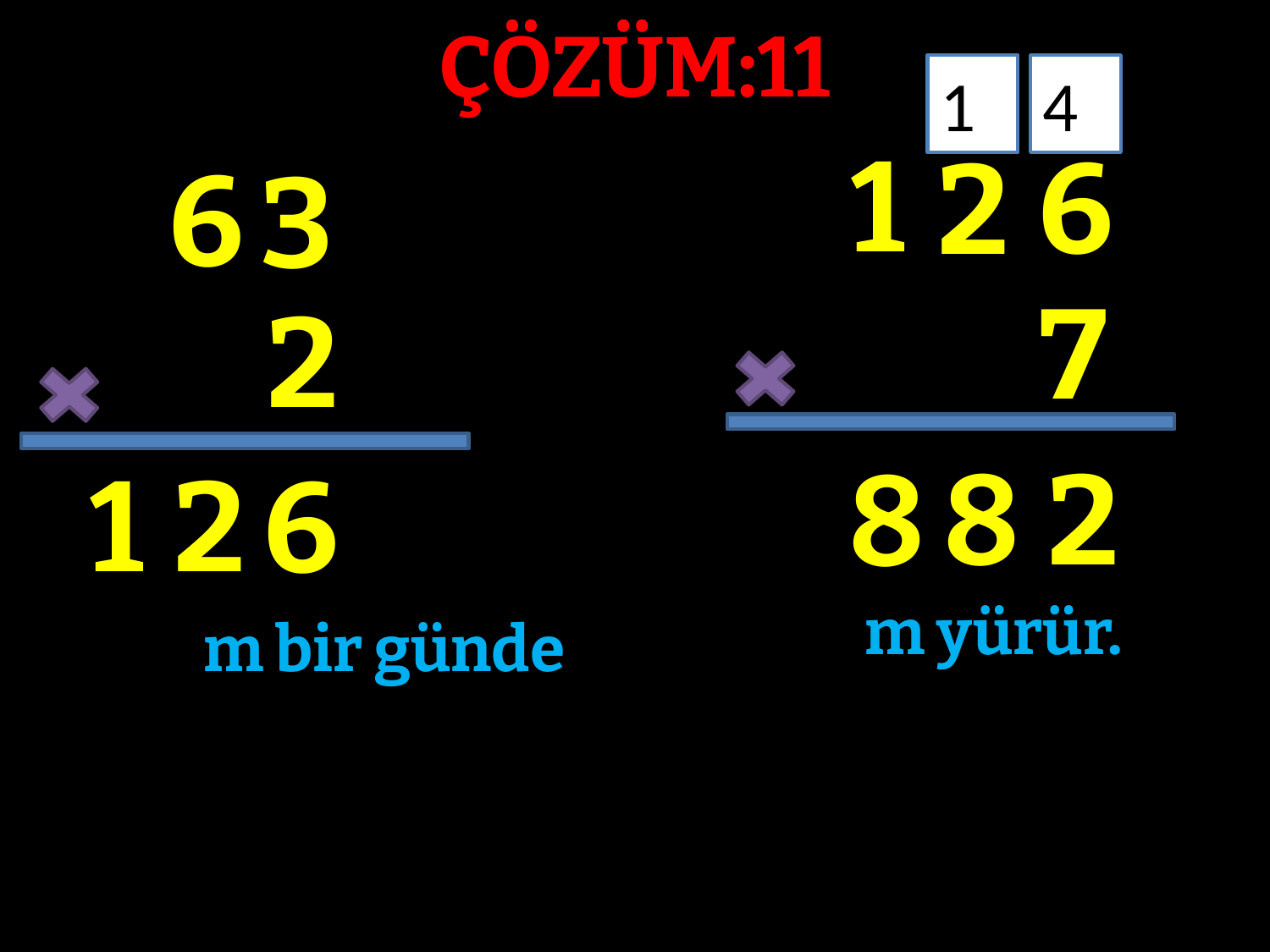

ÇÖZÜM:11
#
1
4
1
6
2
6
3
7
2

8
2
8
1
2
6
m yürür.
m bir günde